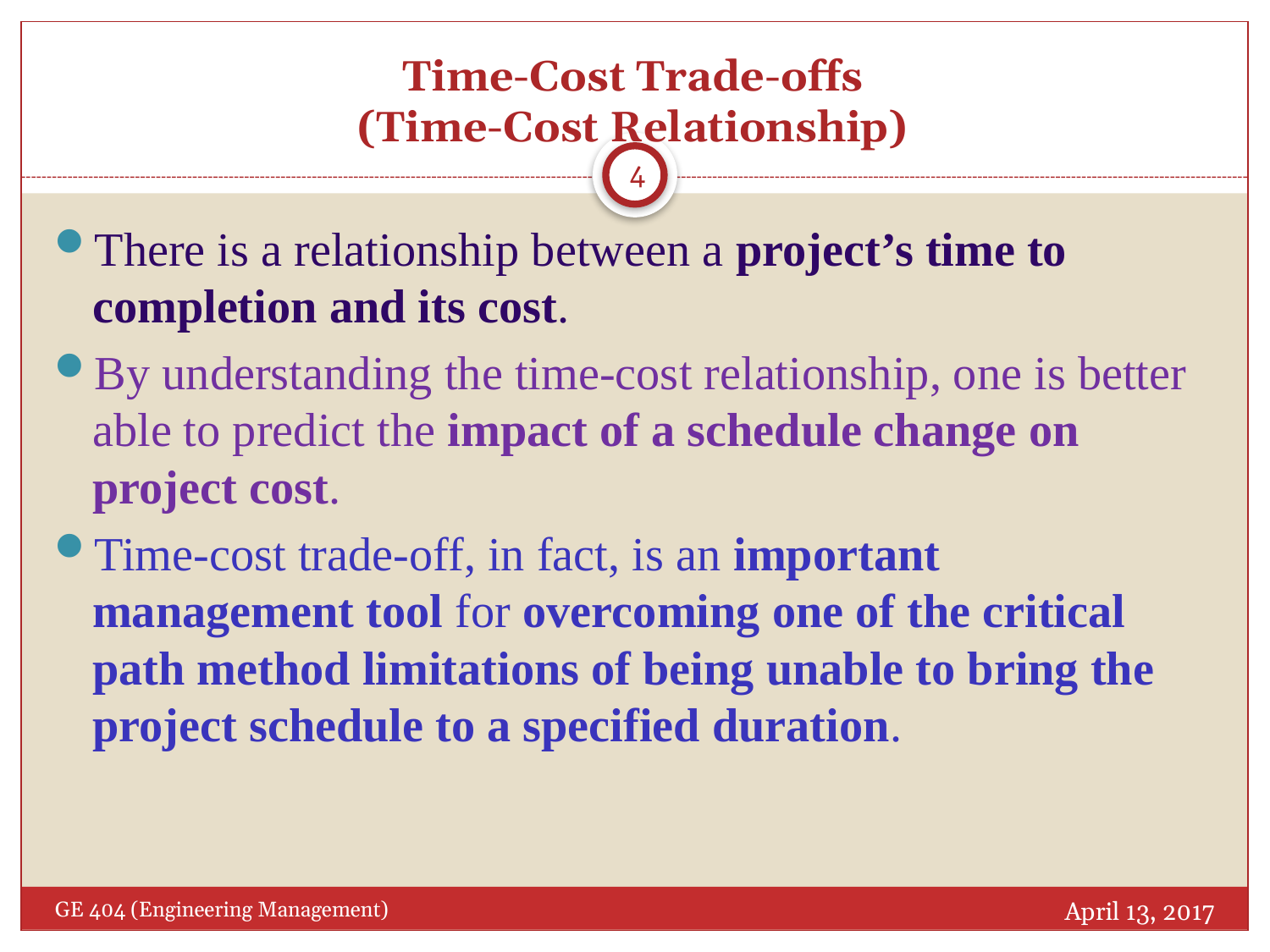

# Time-Cost Trade-offs (Time-Cost Relationship)
4
There is a relationship between a project’s time to completion and its cost.
By understanding the time-cost relationship, one is better able to predict the impact of a schedule change on project cost.
Time-cost trade-off, in fact, is an important  management tool for overcoming one of the critical path method limitations of being unable to bring the project schedule to a specified duration.
April 13, 2017
GE 404 (Engineering Management)